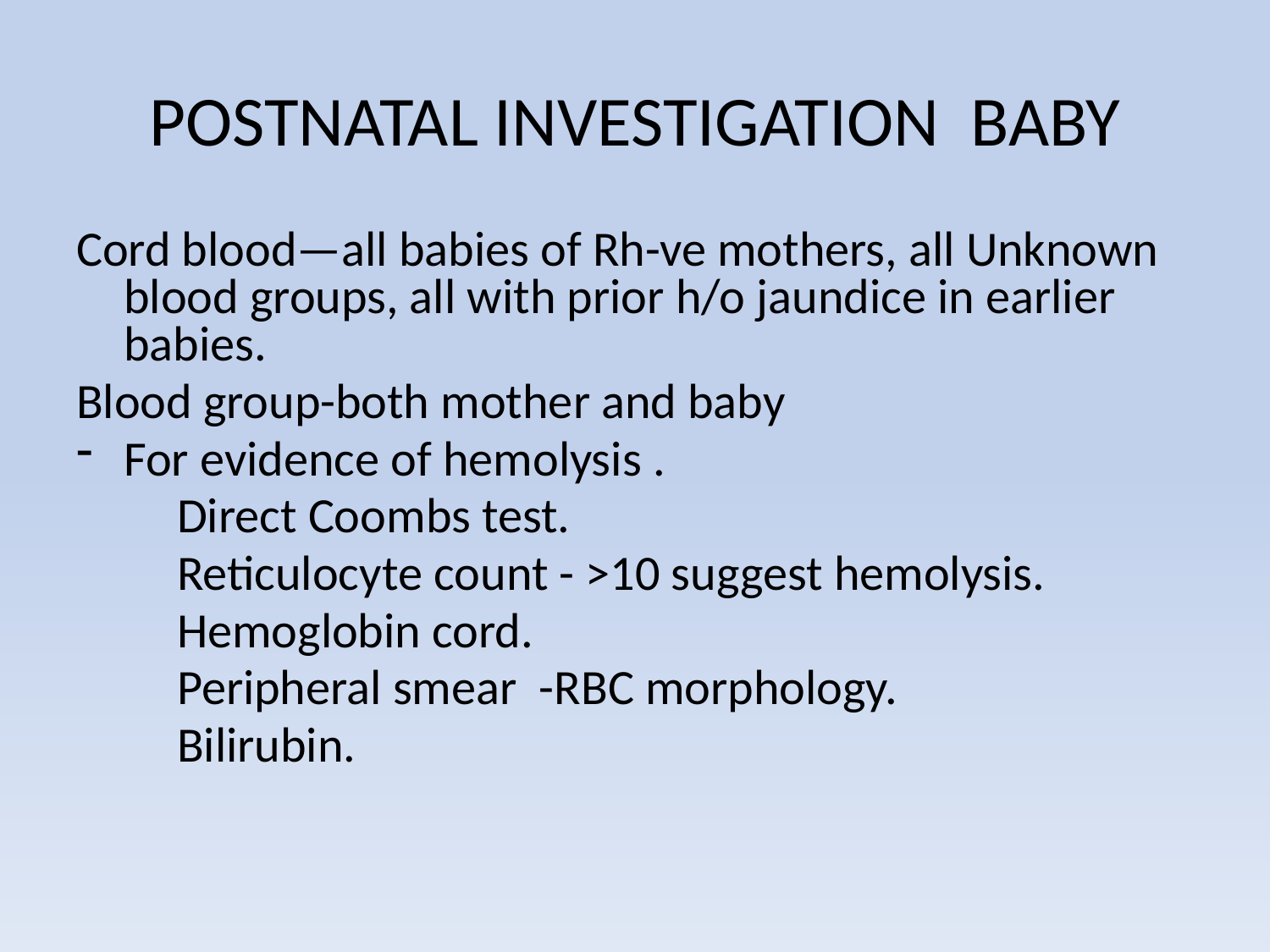

# POSTNATAL INVESTIGATION  BABY
Cord blood—all babies of Rh-ve mothers, all Unknown blood groups, all with prior h/o jaundice in earlier babies.
Blood group-both mother and baby
For evidence of hemolysis .
         Direct Coombs test.
         Reticulocyte count - >10 suggest hemolysis.
         Hemoglobin cord.
         Peripheral smear  -RBC morphology.
         Bilirubin.